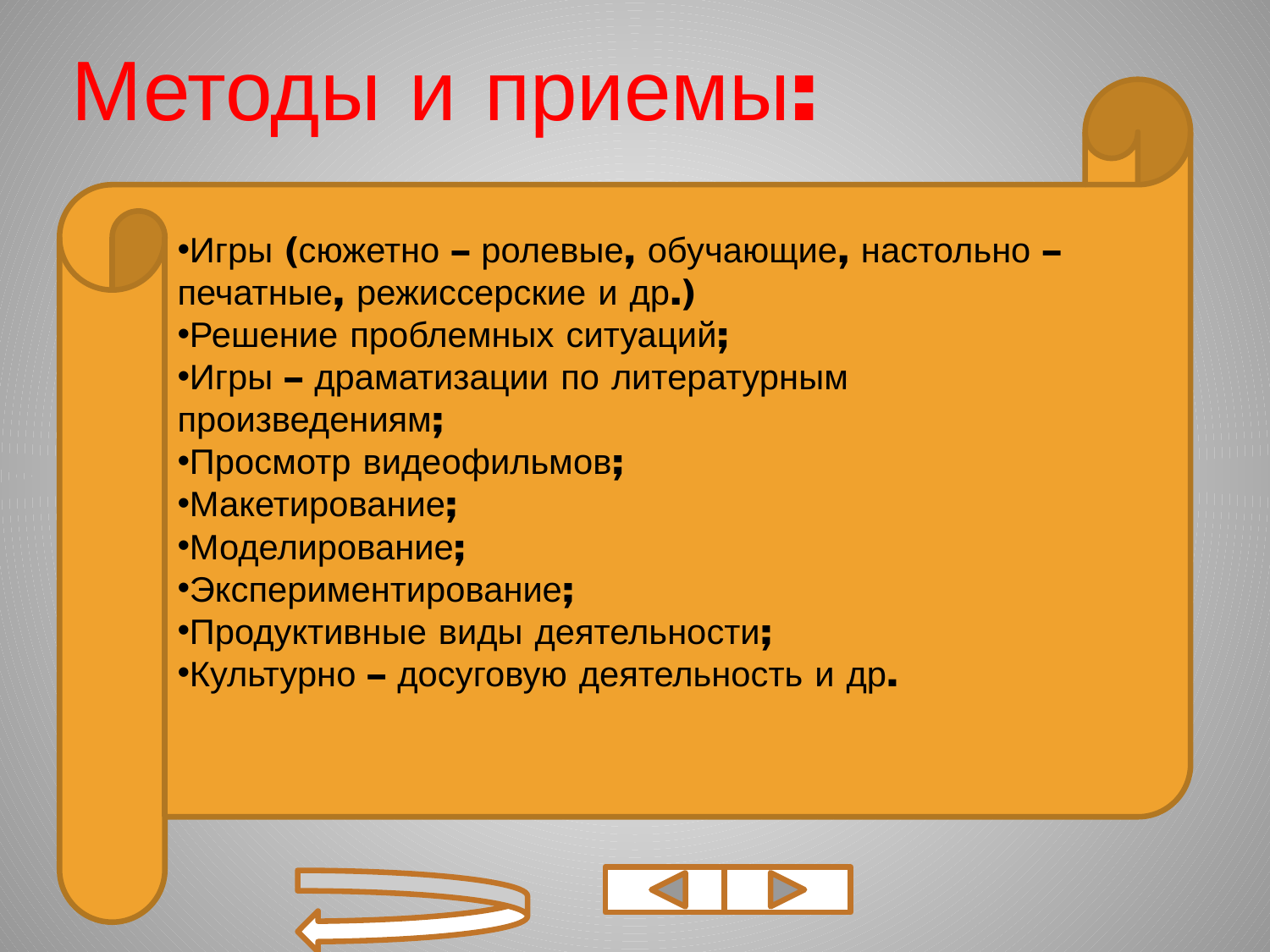

Методы и приемы:
Игры (сюжетно – ролевые, обучающие, настольно – печатные, режиссерские и др.)
Решение проблемных ситуаций;
Игры – драматизации по литературным произведениям;
Просмотр видеофильмов;
Макетирование;
Моделирование;
Экспериментирование;
Продуктивные виды деятельности;
Культурно – досуговую деятельность и др.